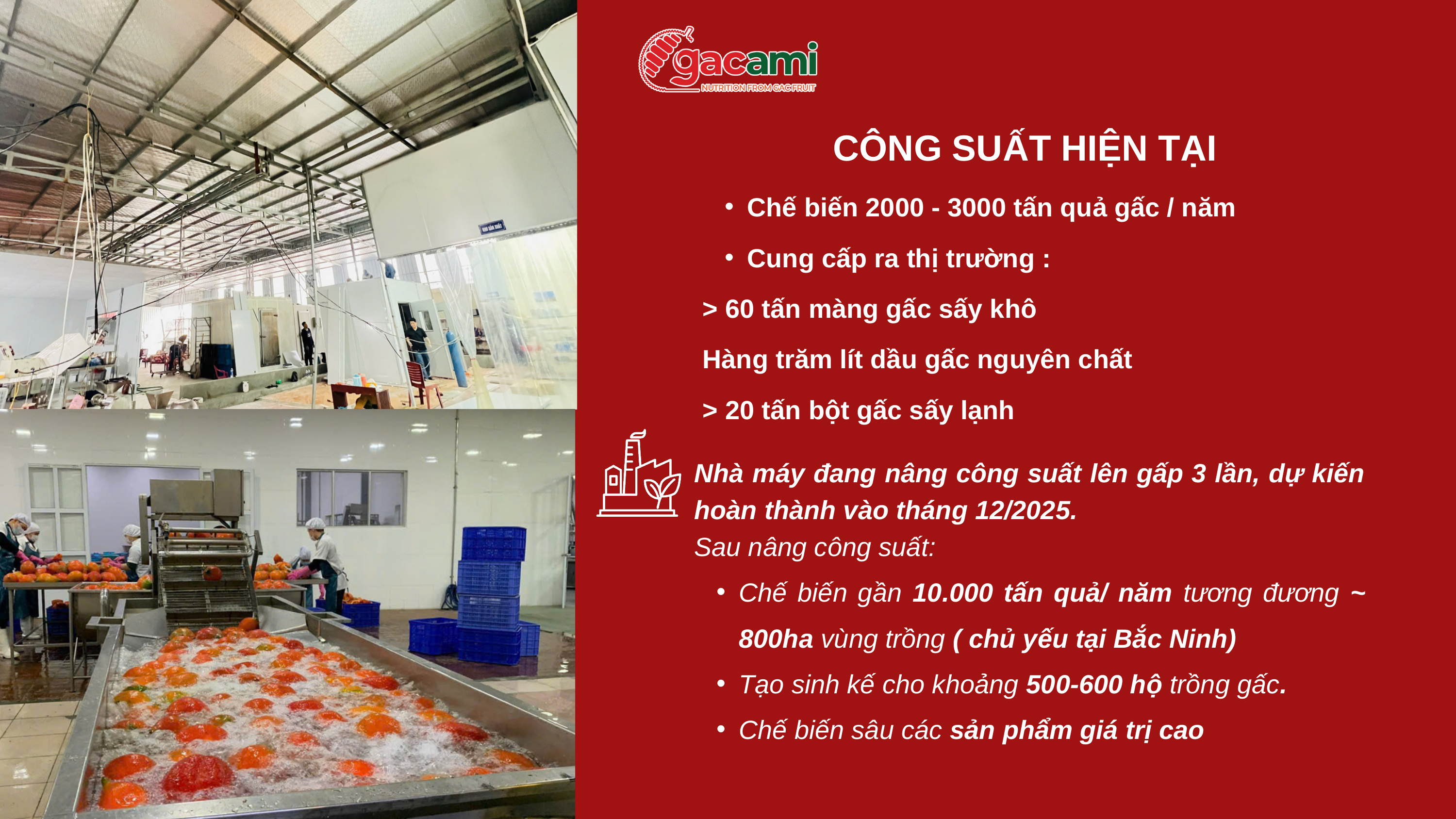

CÔNG SUẤT HIỆN TẠI
Chế biến 2000 - 3000 tấn quả gấc / năm
Cung cấp ra thị trường :
> 60 tấn màng gấc sấy khô
Hàng trăm lít dầu gấc nguyên chất
> 20 tấn bột gấc sấy lạnh

Nhà máy đang nâng công suất lên gấp 3 lần, dự kiến hoàn thành vào tháng 12/2025.
Sau nâng công suất:
Chế biến gần 10.000 tấn quả/ năm tương đương ~ 800ha vùng trồng ( chủ yếu tại Bắc Ninh)
Tạo sinh kế cho khoảng 500-600 hộ trồng gấc.
Chế biến sâu các sản phẩm giá trị cao